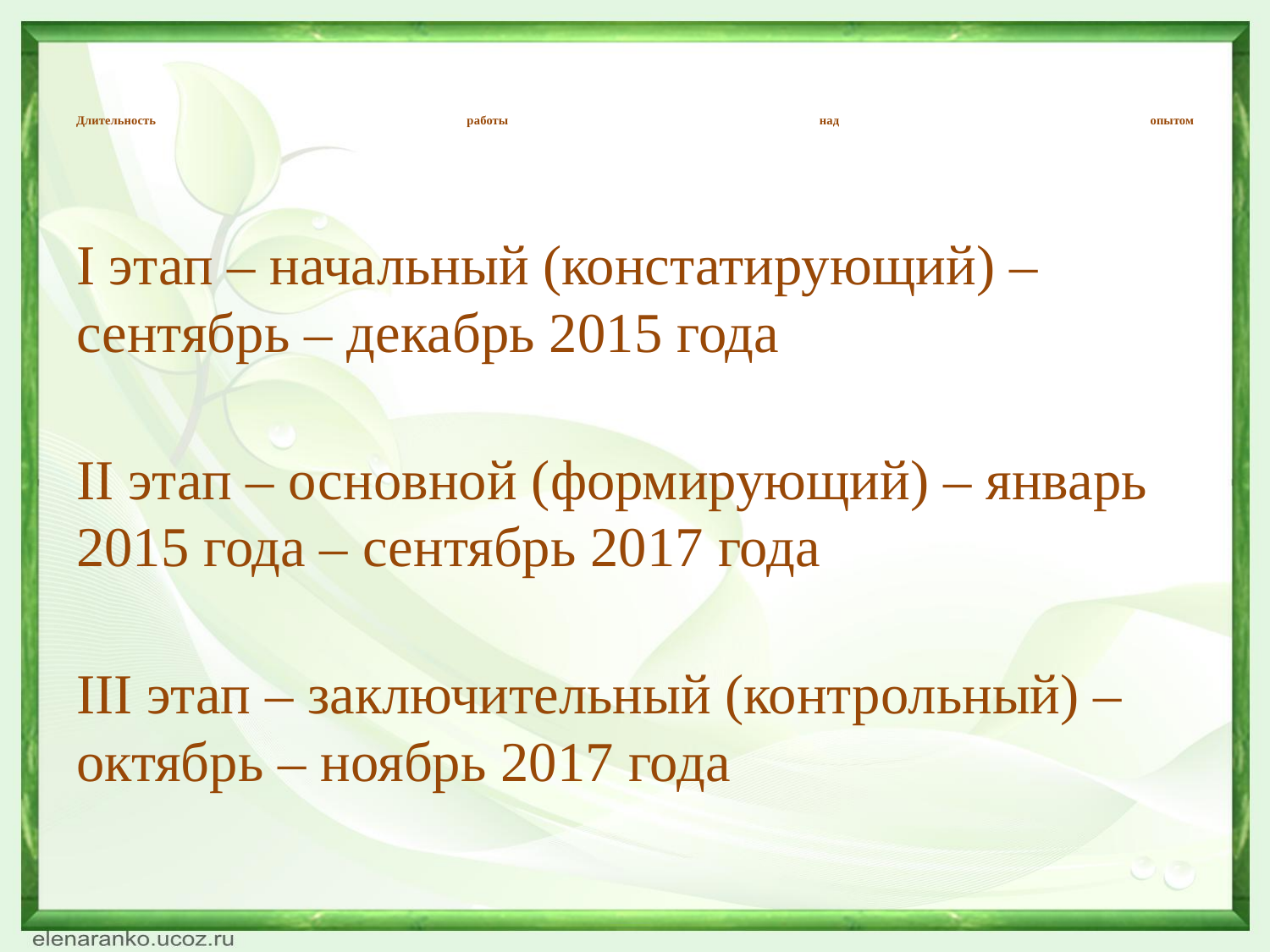

# Длительность работы над опытом
I этап – начальный (констатирующий) – сентябрь – декабрь 2015 года
II этап – основной (формирующий) – январь 2015 года – сентябрь 2017 года
III этап – заключительный (контрольный) – октябрь – ноябрь 2017 года